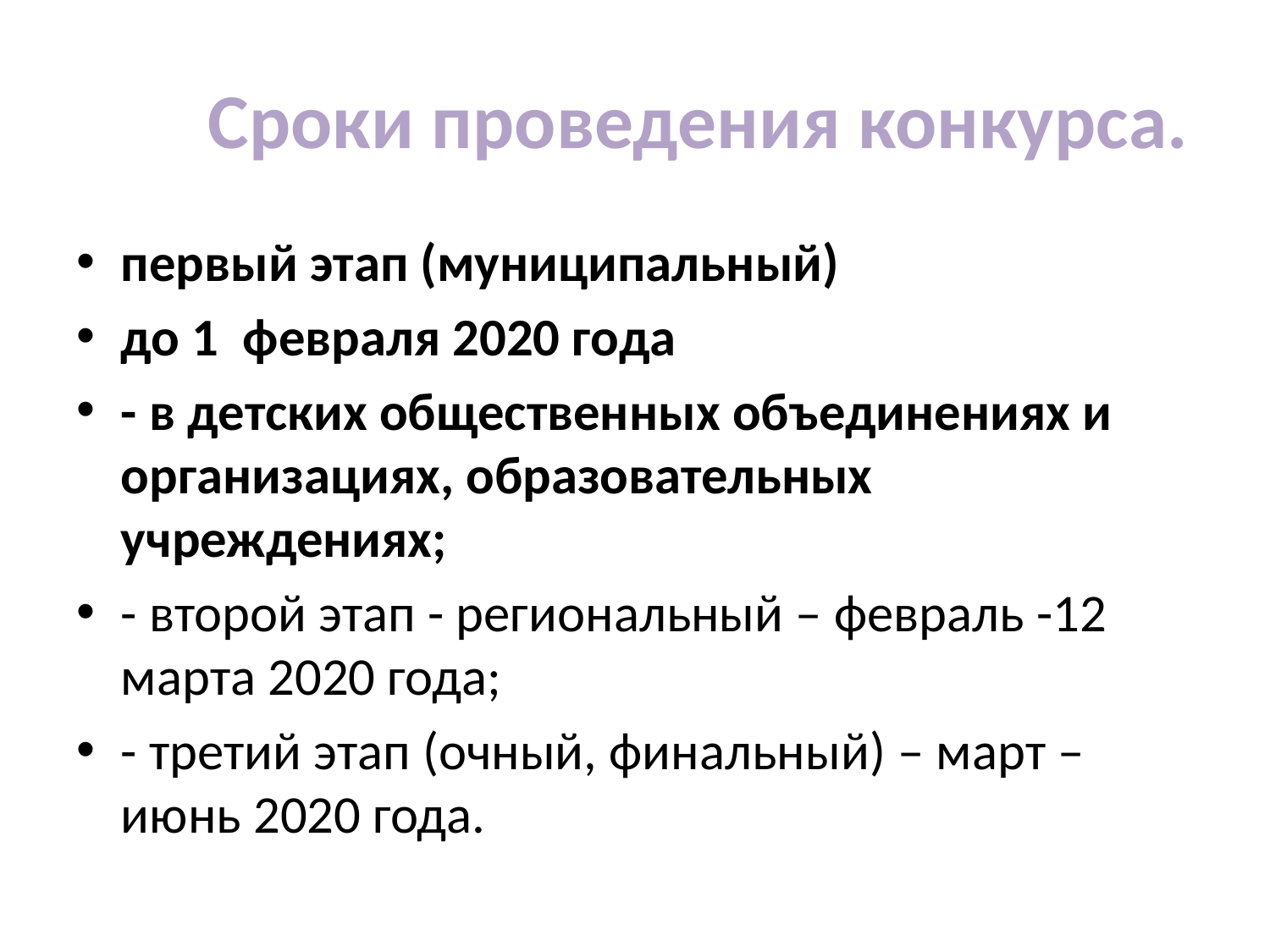

# Сроки проведения конкурса.
первый этап (муниципальный)
до 1  февраля 2020 года
- в детских общественных объединениях и организациях, образовательных учреждениях;
- второй этап - региональный – февраль -12 марта 2020 года;
- третий этап (очный, финальный) – март – июнь 2020 года.